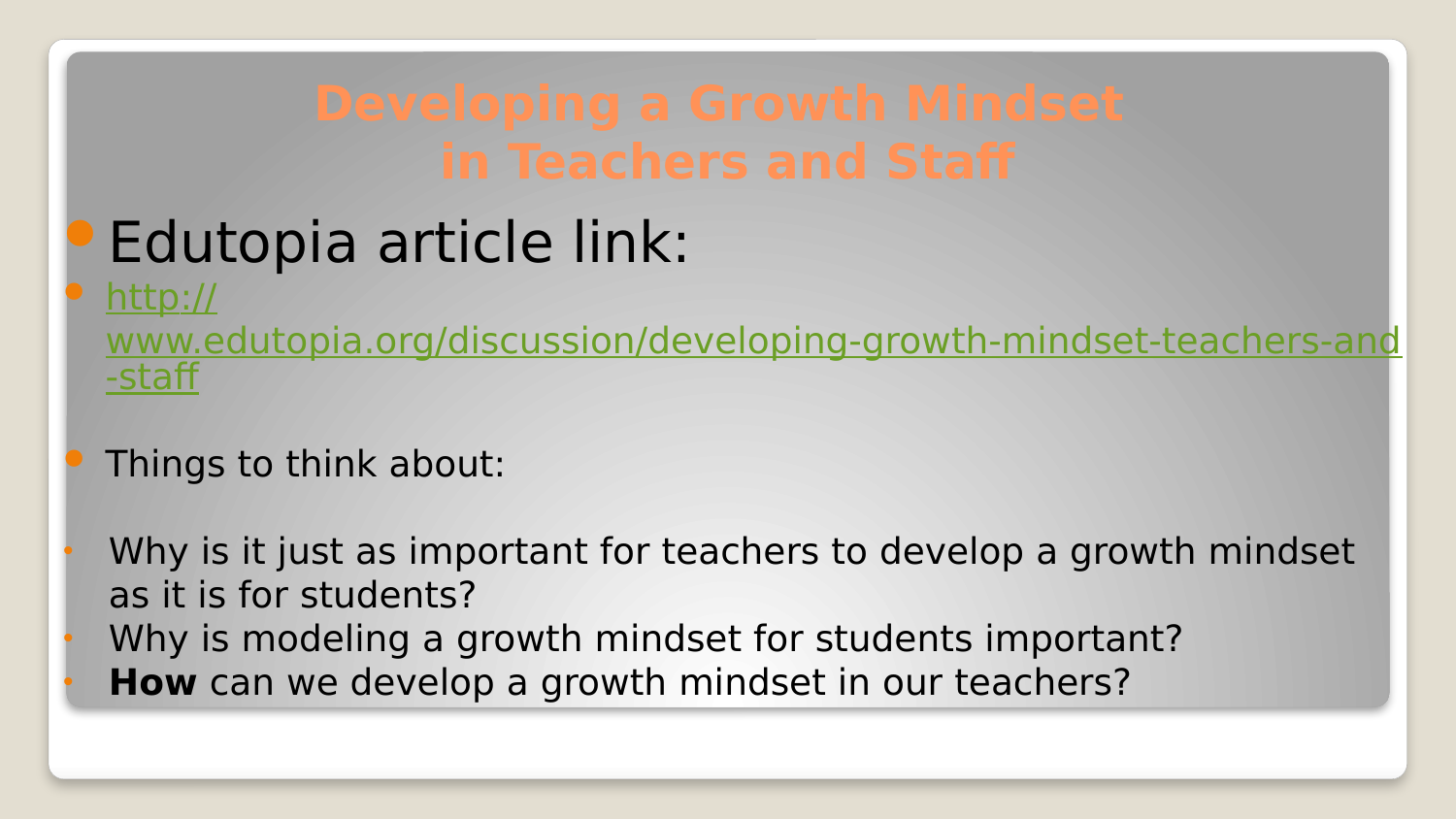

# Developing a Growth Mindset in Teachers and Staff
Edutopia article link:
http://www.edutopia.org/discussion/developing-growth-mindset-teachers-and-staff

Things to think about:

Why is it just as important for teachers to develop a growth mindset as it is for students?
Why is modeling a growth mindset for students important?
How can we develop a growth mindset in our teachers?